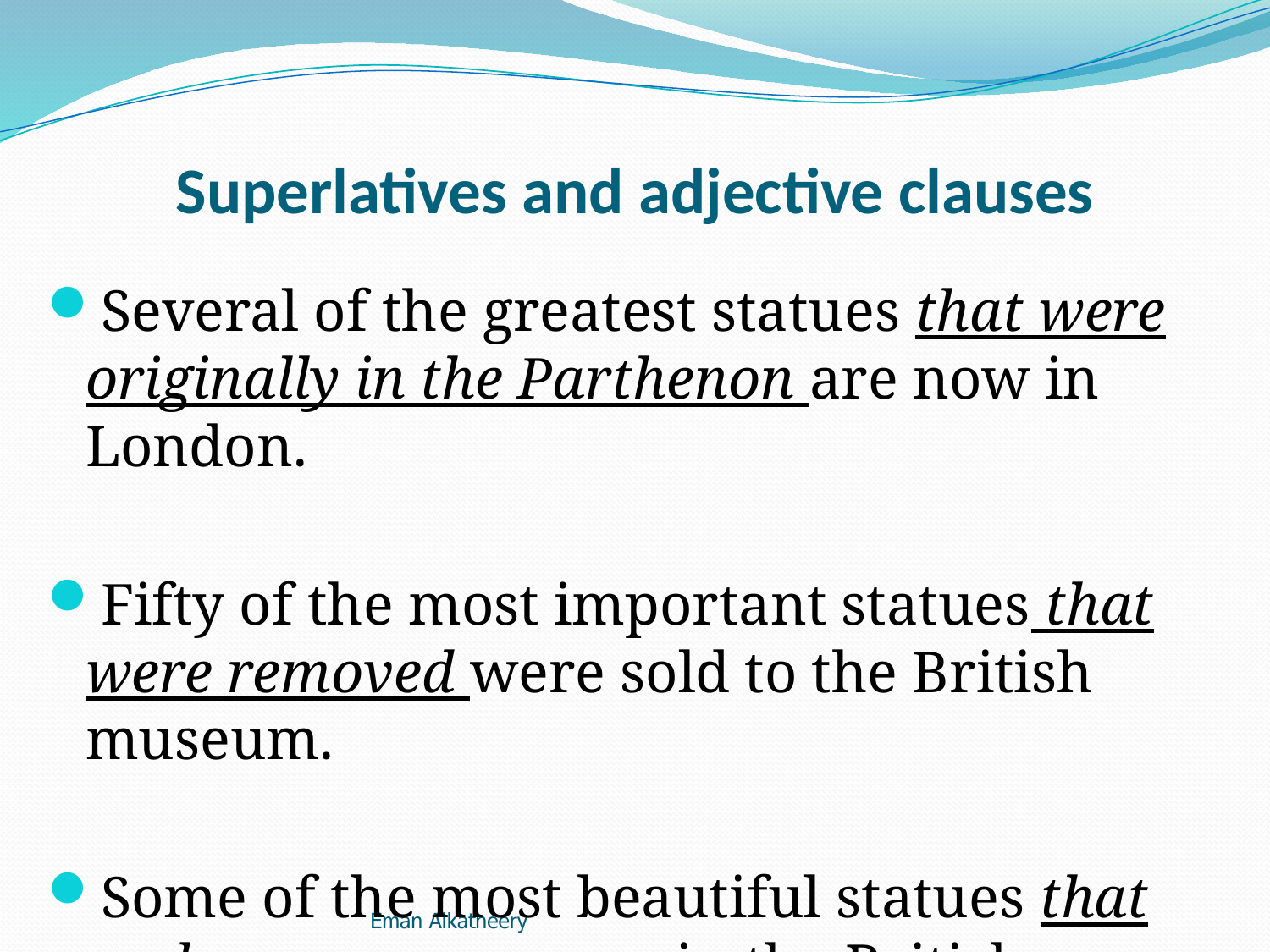

# Superlatives and adjective clauses
Several of the greatest statues that were originally in the Parthenon are now in London.

Fifty of the most important statues that were removed were sold to the British museum.

Some of the most beautiful statues that we have ever seen are in the British museum.

Eman Alkatheery